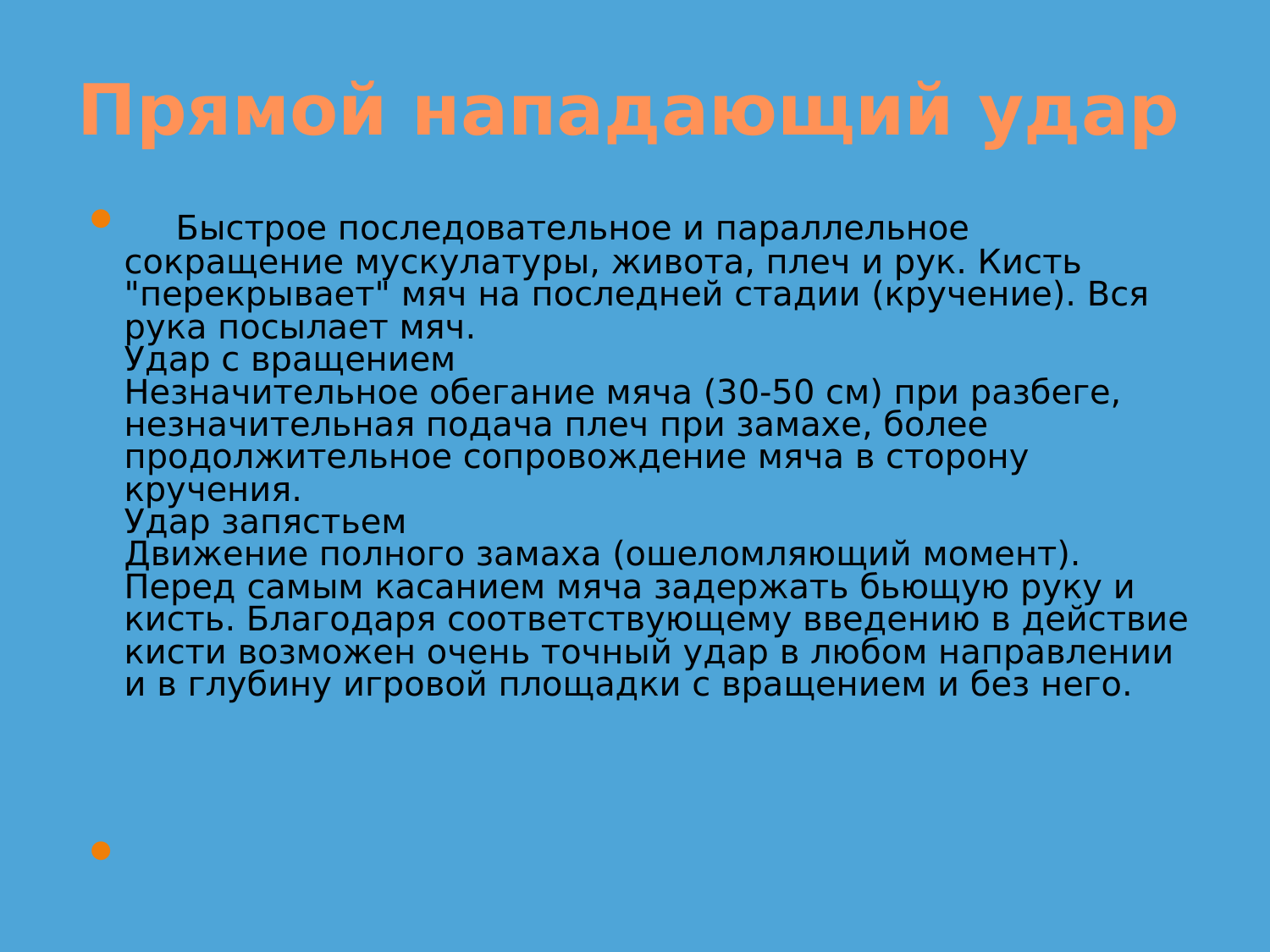

Прямой нападающий удар
    Быстрое последовательное и параллельное сокращение мускулатуры, живота, плеч и рук. Кисть "перекрывает" мяч на последней стадии (кручение). Вся рука посылает мяч.
Удар с вращением
Незначительное обегание мяча (30-50 см) при разбеге, незначительная подача плеч при замахе, более продолжительное сопровождение мяча в сторону кручения.
Удар запястьем
Движение полного замаха (ошеломляющий момент). Перед самым касанием мяча задержать бьющую руку и кисть. Благодаря соответствующему введению в действие кисти возможен очень точный удар в любом направлении и в глубину игровой площадки с вращением и без него.